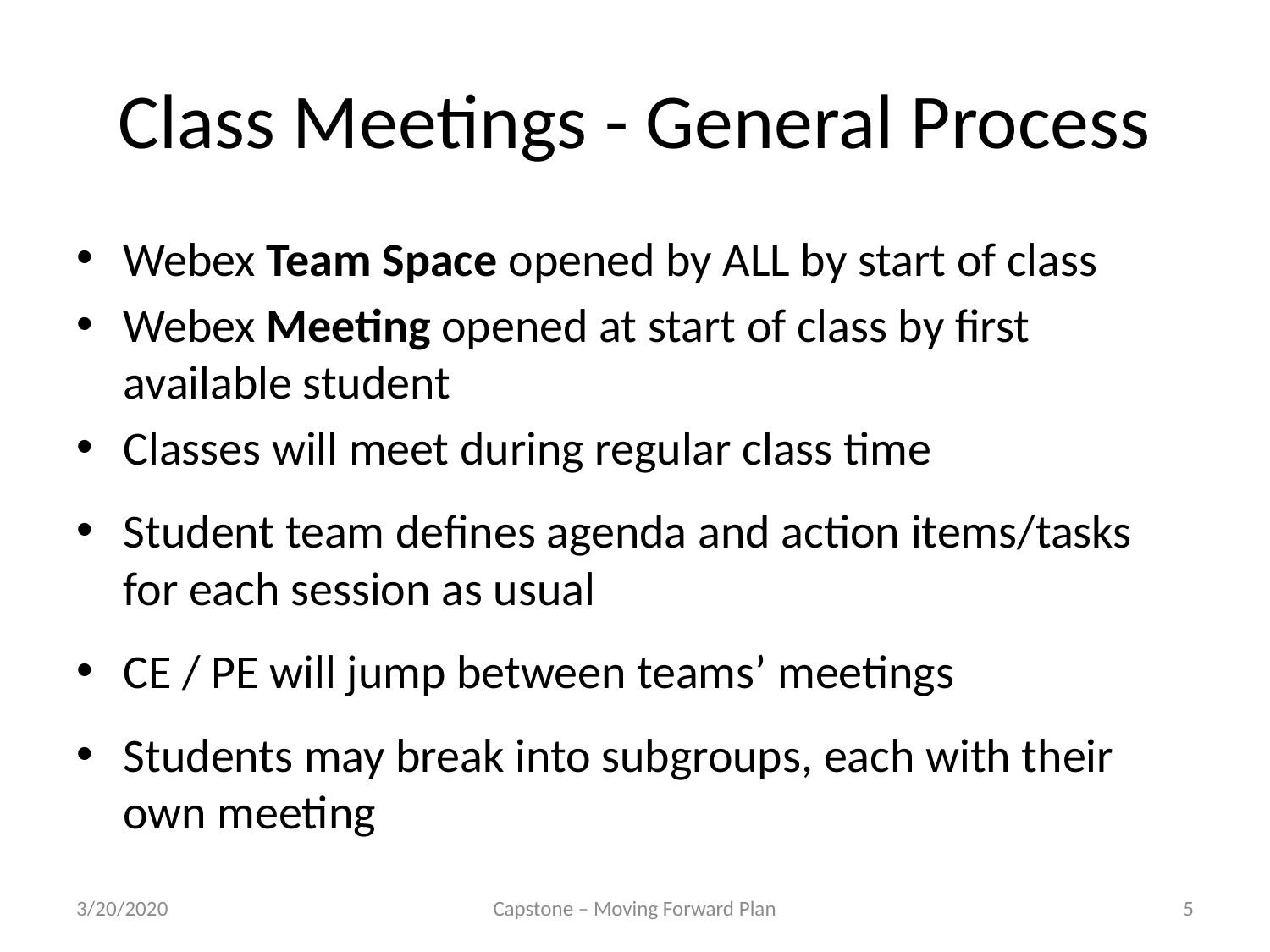

# Class Meetings - General Process
Webex Team Space opened by ALL by start of class
Webex Meeting opened at start of class by first available student
Classes will meet during regular class time
Student team defines agenda and action items/tasks for each session as usual
CE / PE will jump between teams’ meetings
Students may break into subgroups, each with their own meeting

3/20/2020
Capstone – Moving Forward Plan
5